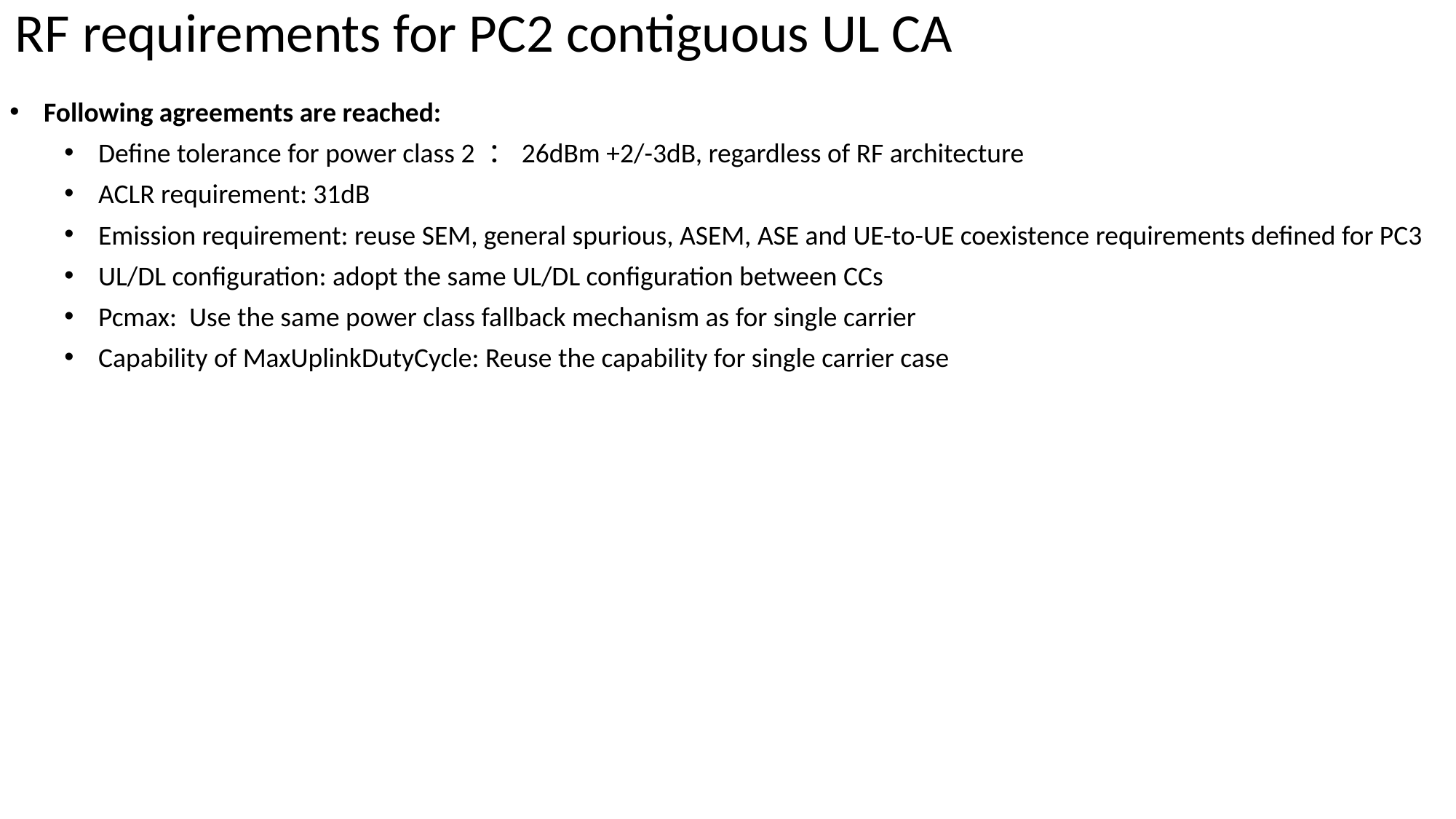

# RF requirements for PC2 contiguous UL CA
Following agreements are reached:
Define tolerance for power class 2 ：26dBm +2/-3dB, regardless of RF architecture
ACLR requirement: 31dB
Emission requirement: reuse SEM, general spurious, ASEM, ASE and UE-to-UE coexistence requirements defined for PC3
UL/DL configuration: adopt the same UL/DL configuration between CCs
Pcmax:  Use the same power class fallback mechanism as for single carrier
Capability of MaxUplinkDutyCycle: Reuse the capability for single carrier case